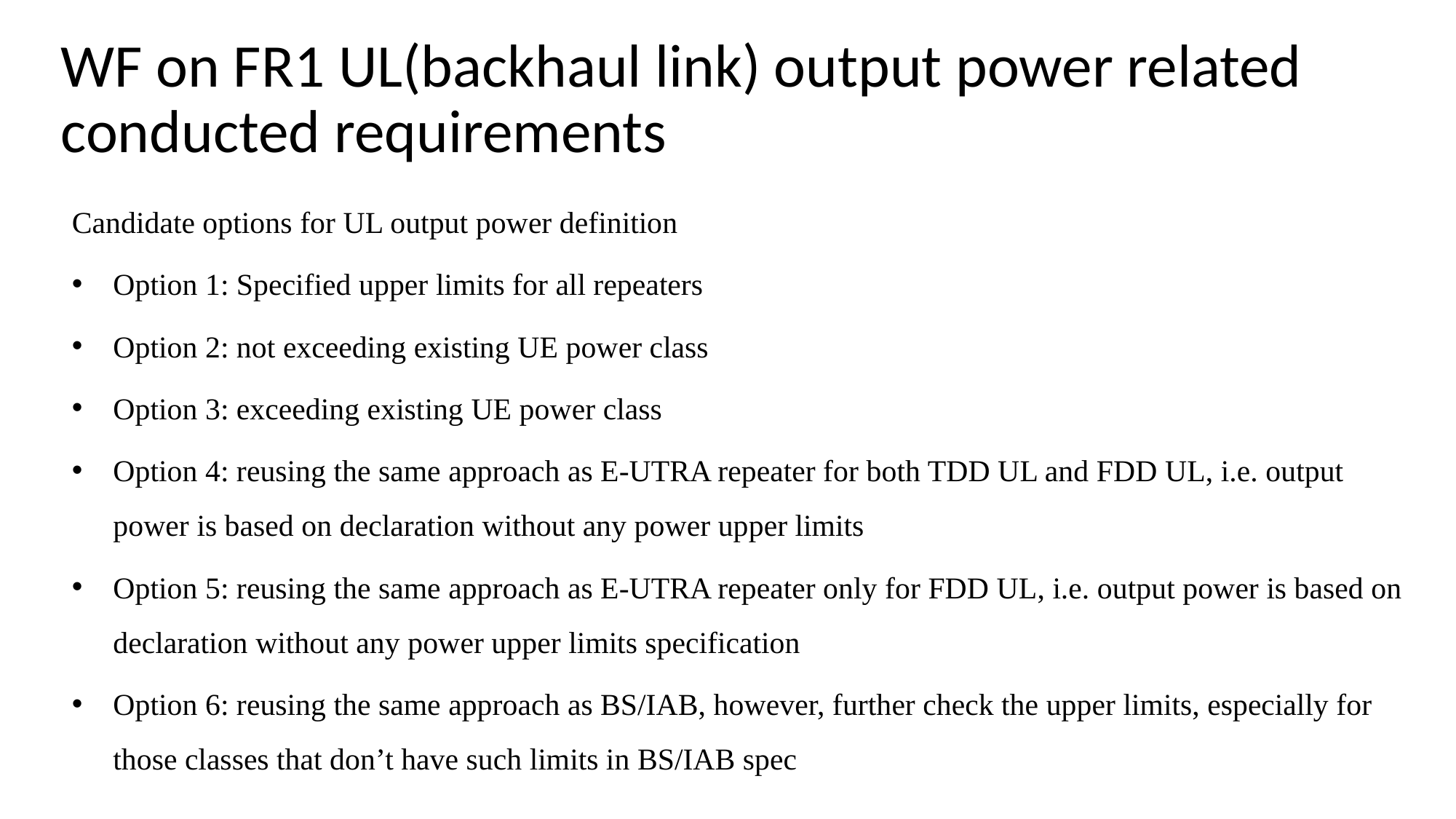

# WF on FR1 UL(backhaul link) output power related conducted requirements
Candidate options for UL output power definition
Option 1: Specified upper limits for all repeaters
Option 2: not exceeding existing UE power class
Option 3: exceeding existing UE power class
Option 4: reusing the same approach as E-UTRA repeater for both TDD UL and FDD UL, i.e. output power is based on declaration without any power upper limits
Option 5: reusing the same approach as E-UTRA repeater only for FDD UL, i.e. output power is based on declaration without any power upper limits specification
Option 6: reusing the same approach as BS/IAB, however, further check the upper limits, especially for those classes that don’t have such limits in BS/IAB spec